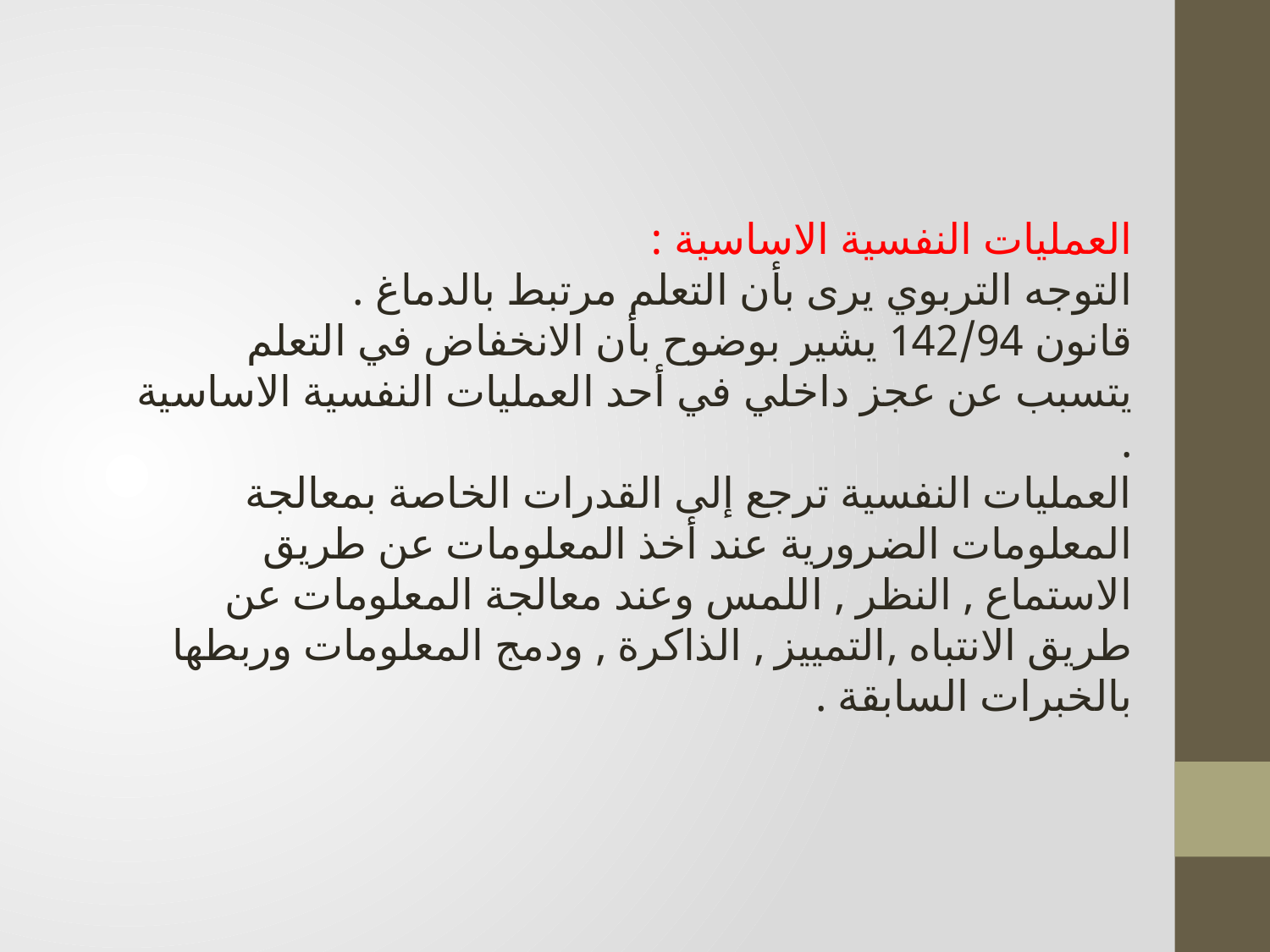

العمليات النفسية الاساسية :
التوجه التربوي يرى بأن التعلم مرتبط بالدماغ .
قانون 142/94 يشير بوضوح بأن الانخفاض في التعلم يتسبب عن عجز داخلي في أحد العمليات النفسية الاساسية .
العمليات النفسية ترجع إلى القدرات الخاصة بمعالجة المعلومات الضرورية عند أخذ المعلومات عن طريق الاستماع , النظر , اللمس وعند معالجة المعلومات عن طريق الانتباه ,التمييز , الذاكرة , ودمج المعلومات وربطها بالخبرات السابقة .